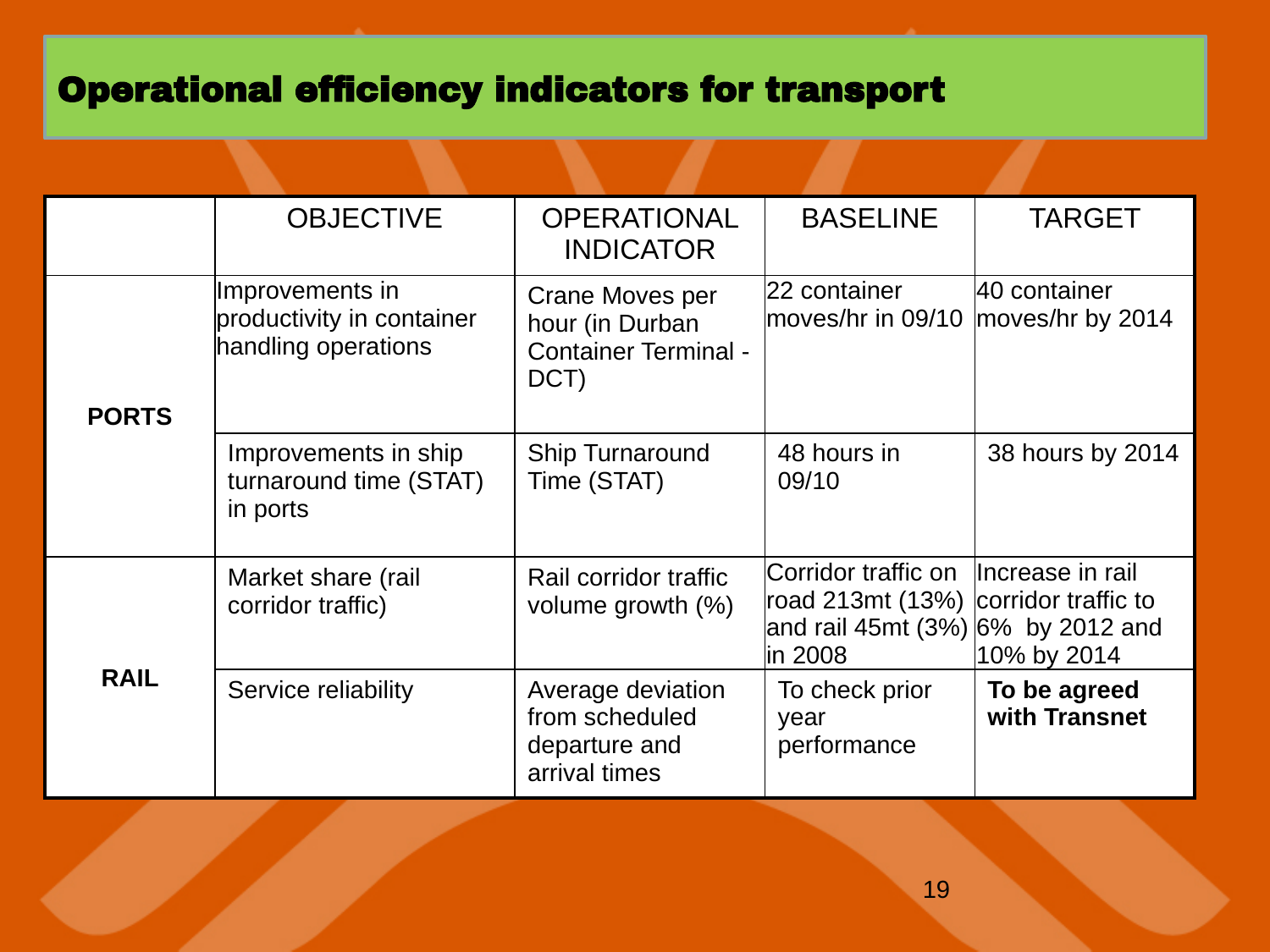

Operational efficiency indicators for transport
|  | OBJECTIVE | OPERATIONAL INDICATOR | BASELINE | TARGET |
| --- | --- | --- | --- | --- |
| PORTS | Improvements in productivity in container handling operations | Crane Moves per hour (in Durban Container Terminal - DCT) | 22 container moves/hr in 09/10 | 40 container moves/hr by 2014 |
|  | Improvements in ship turnaround time (STAT) in ports | Ship Turnaround Time (STAT) | 48 hours in 09/10 | 38 hours by 2014 |
| RAIL | Market share (rail corridor traffic) | Rail corridor traffic volume growth (%) | Corridor traffic on road 213mt (13%) and rail 45mt (3%) in 2008 | Increase in rail corridor traffic to 6% by 2012 and 10% by 2014 |
|  | Service reliability | Average deviation from scheduled departure and arrival times | To check prior year performance | To be agreed with Transnet |
19